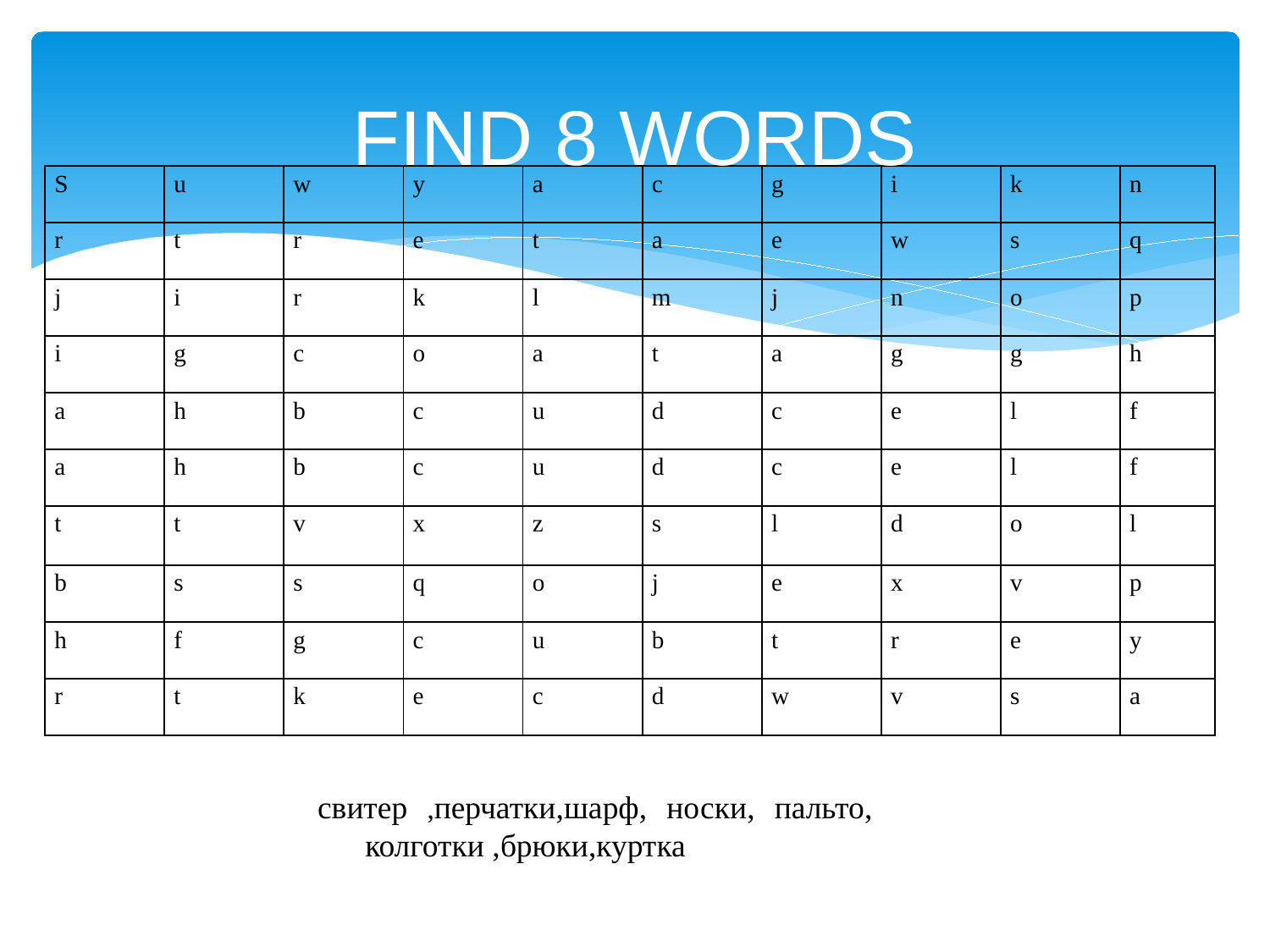

# FIND 8 WORDS
| S | u | w | y | a | c | g | i | k | n |
| --- | --- | --- | --- | --- | --- | --- | --- | --- | --- |
| r | t | r | e | t | a | e | w | s | q |
| j | i | r | k | l | m | j | n | o | p |
| i | g | c | o | a | t | a | g | g | h |
| a | h | b | c | u | d | c | e | l | f |
| a | h | b | c | u | d | c | e | l | f |
| t | t | v | x | z | s | l | d | o | l |
| b | s | s | q | o | j | e | x | v | p |
| h | f | g | c | u | b | t | r | e | y |
| r | t | k | e | c | d | w | v | s | a |
свитер ,перчатки,шарф, носки, пальто, колготки ,брюки,куртка